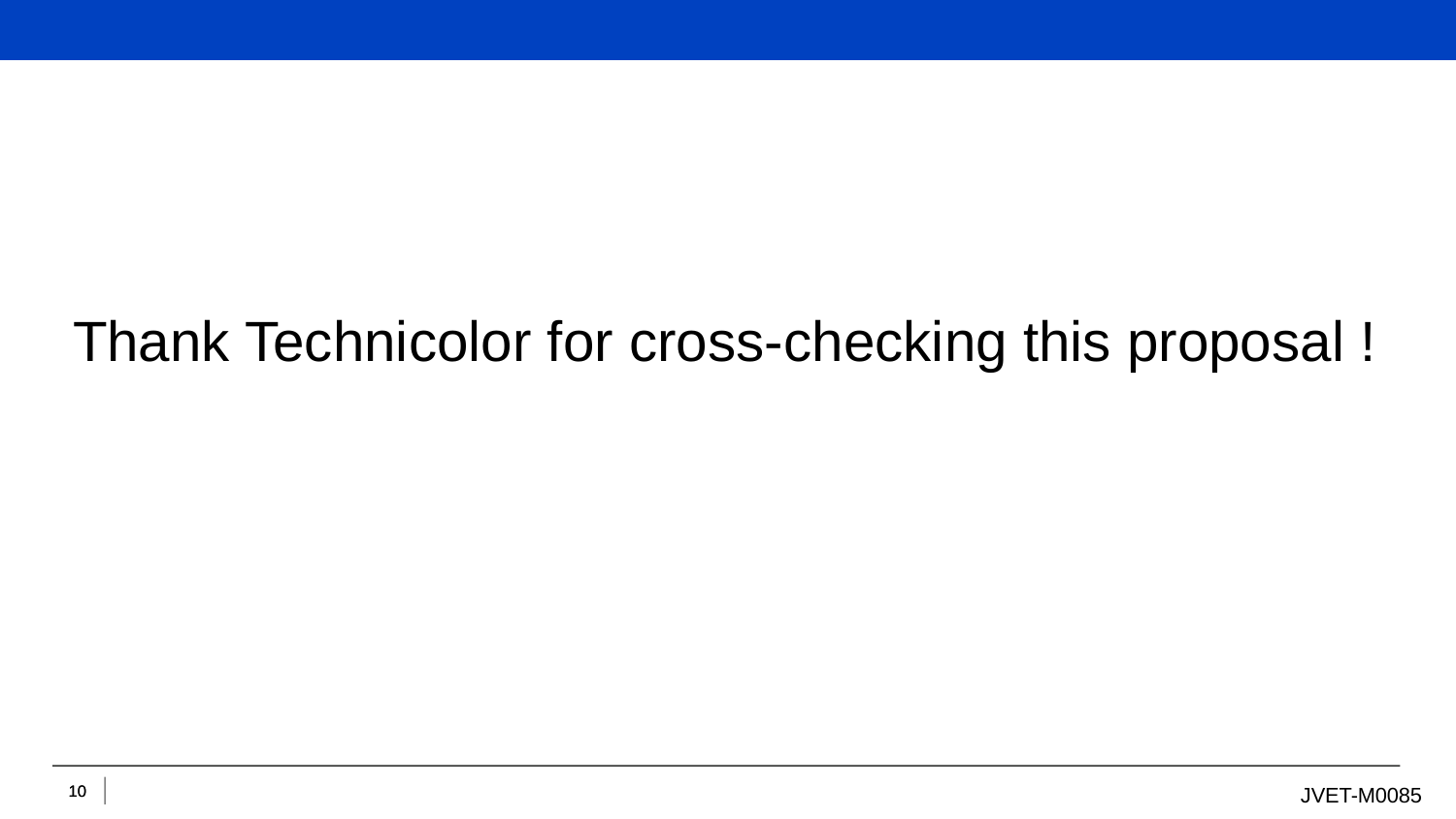

Thank Technicolor for cross-checking this proposal !
10